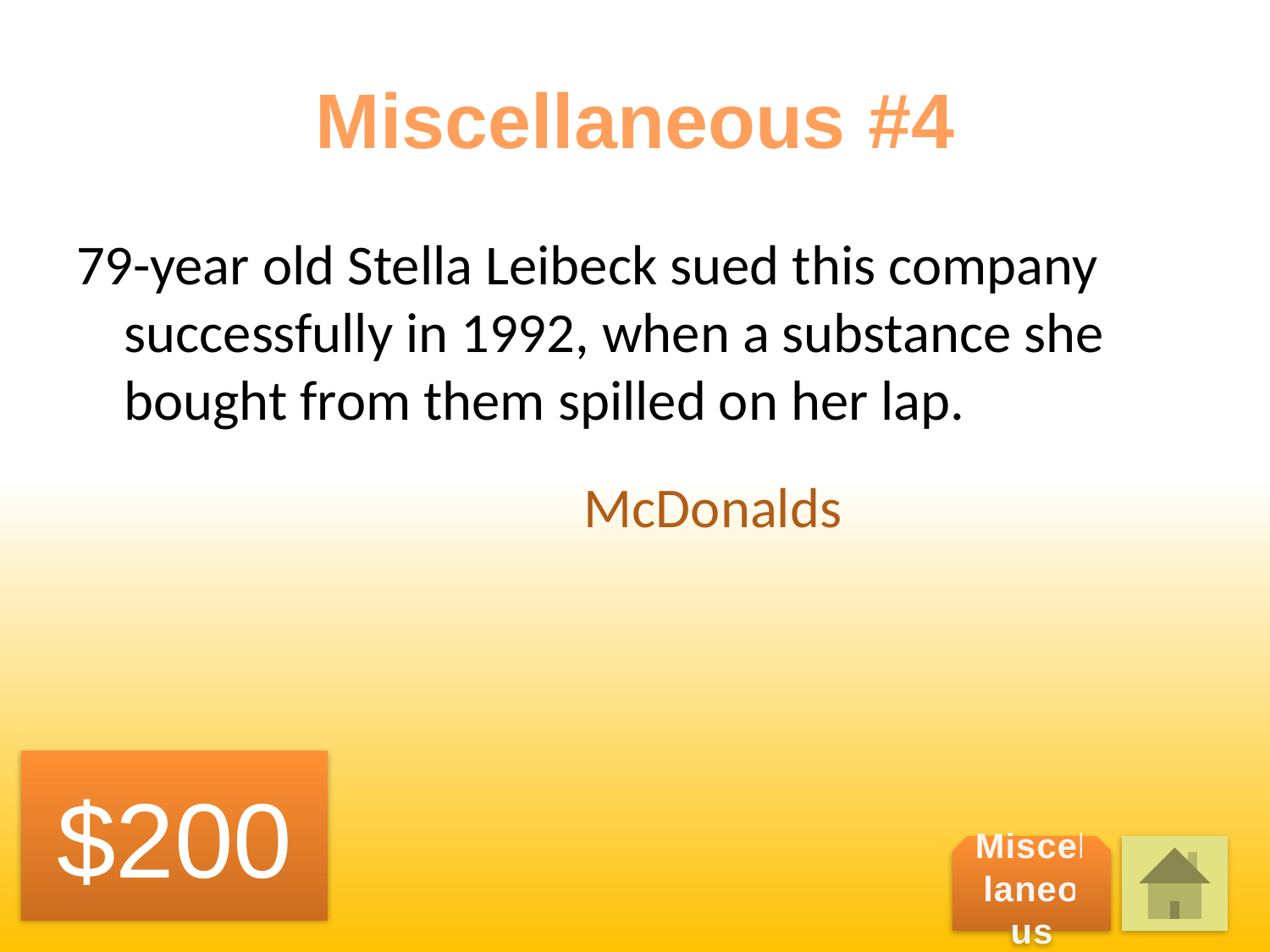

# Miscellaneous #4
79-year old Stella Leibeck sued this company successfully in 1992, when a substance she bought from them spilled on her lap.
McDonalds
$200
Miscellaneous